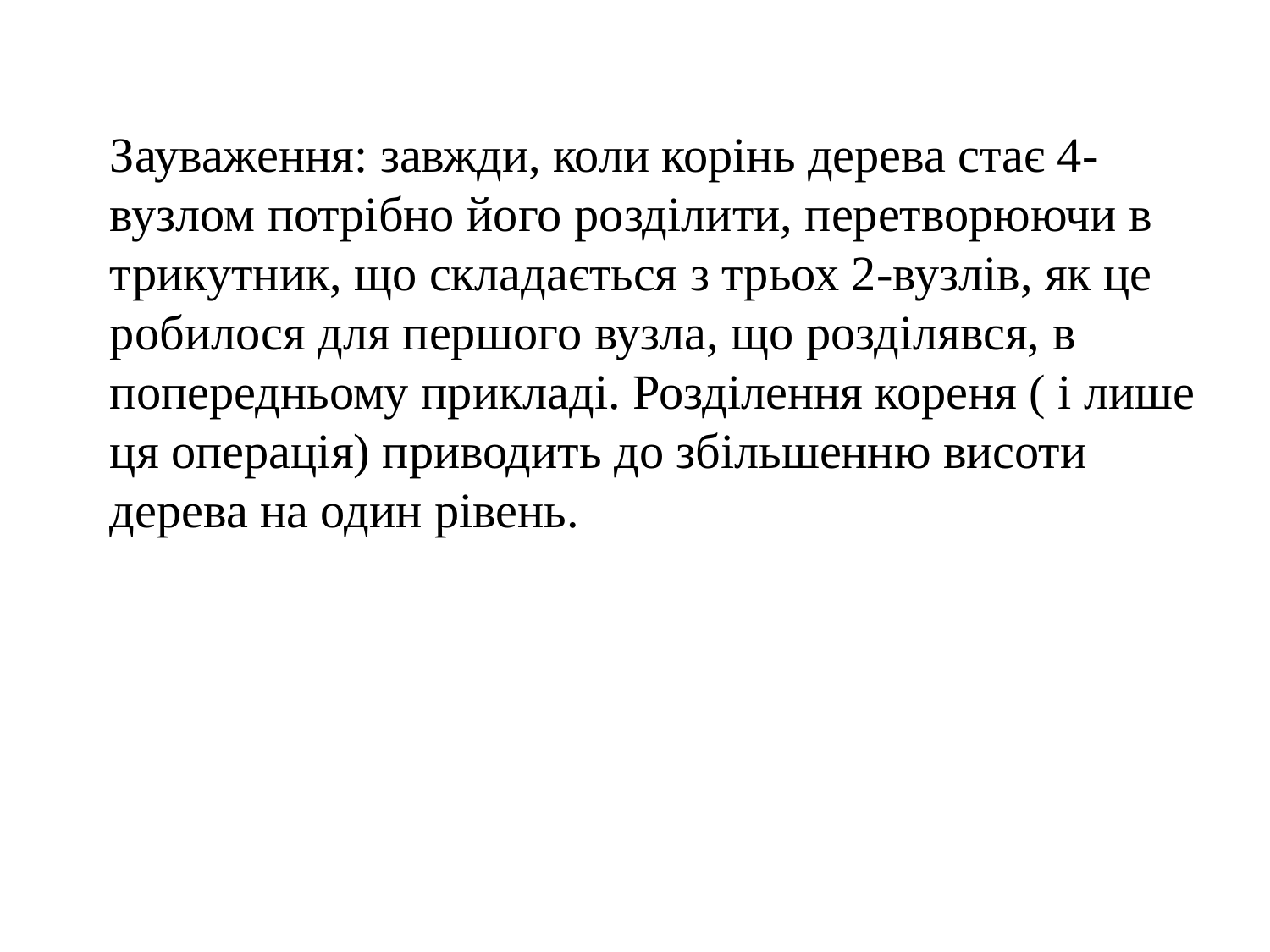

Зауваження: завжди, коли корінь дерева стає 4-вузлом потрібно його розділити, перетворюючи в трикутник, що складається з трьох 2-вузлів, як це робилося для першого вузла, що розділявся, в попередньому прикладі. Розділення кореня ( і лише ця операція) приводить до збільшенню висоти дерева на один рівень.